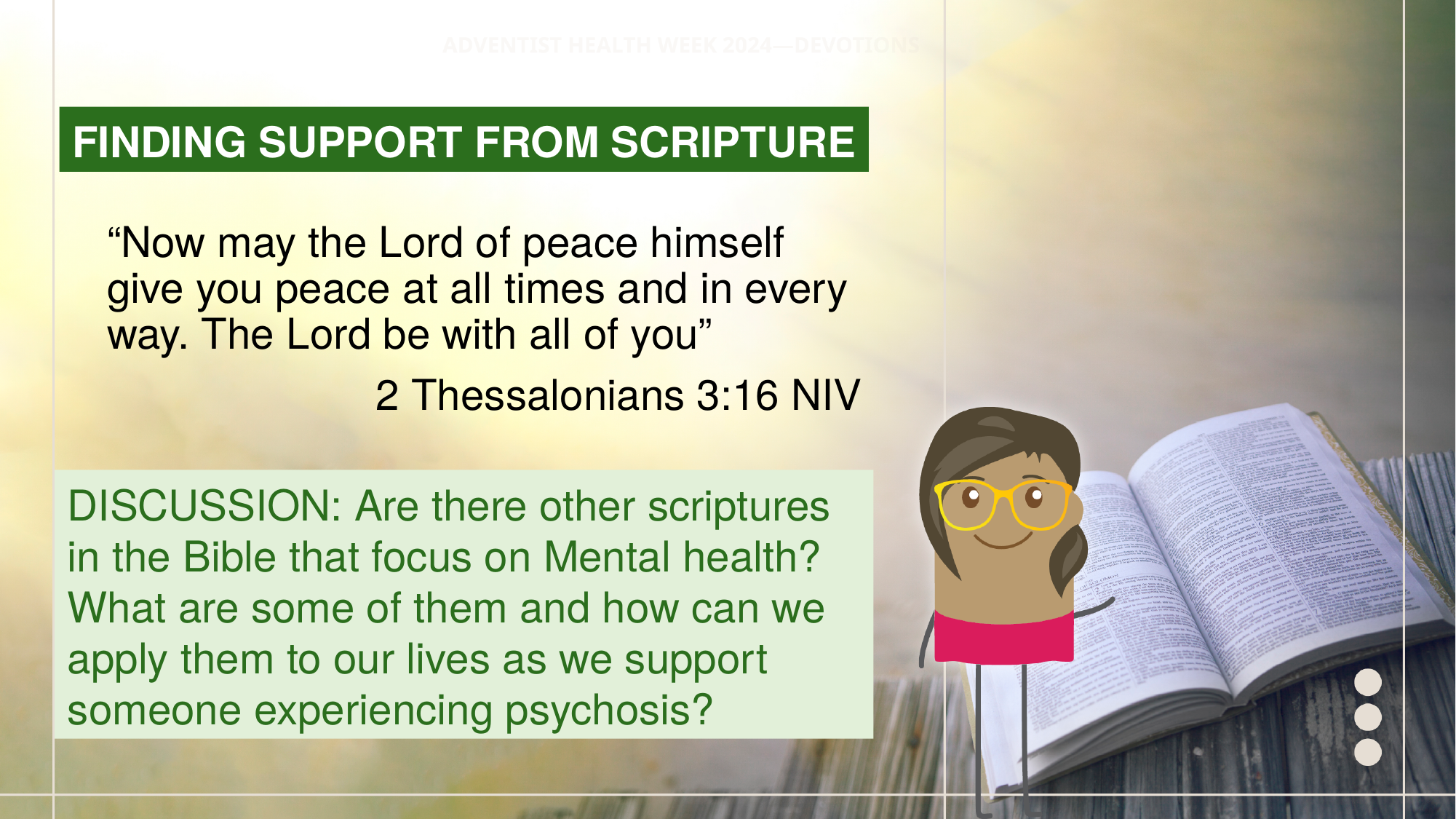

FINDING SUPPORT FROM SCRIPTURE
“Now may the Lord of peace himself give you peace at all times and in every way. The Lord be with all of you”
2 Thessalonians 3:16 NIV
DISCUSSION: Are there other scriptures in the Bible that focus on Mental health? What are some of them and how can we apply them to our lives as we support someone experiencing psychosis?